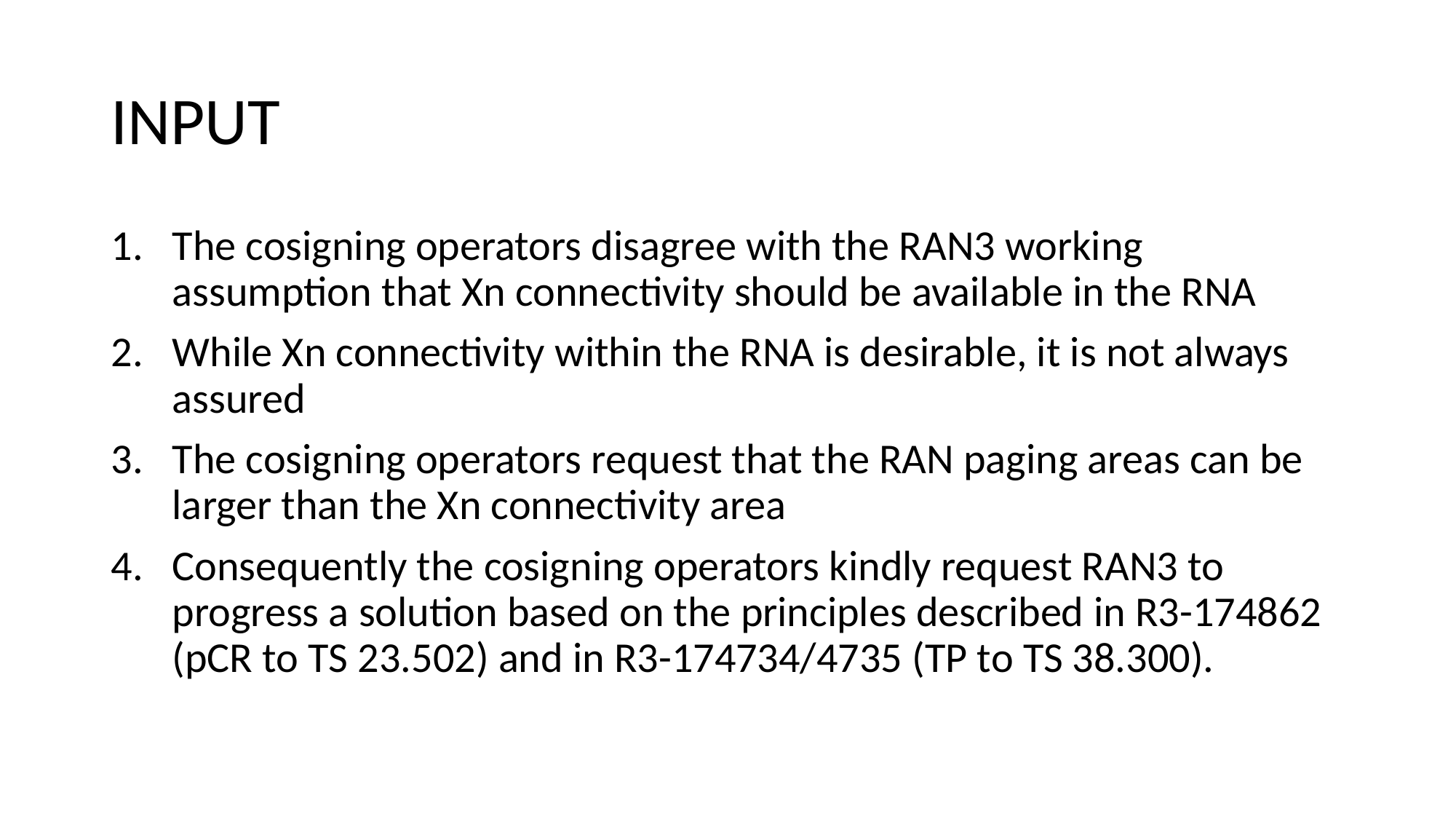

# INPUT
The cosigning operators disagree with the RAN3 working assumption that Xn connectivity should be available in the RNA
While Xn connectivity within the RNA is desirable, it is not always assured
The cosigning operators request that the RAN paging areas can be larger than the Xn connectivity area
Consequently the cosigning operators kindly request RAN3 to progress a solution based on the principles described in R3-174862 (pCR to TS 23.502) and in R3-174734/4735 (TP to TS 38.300).